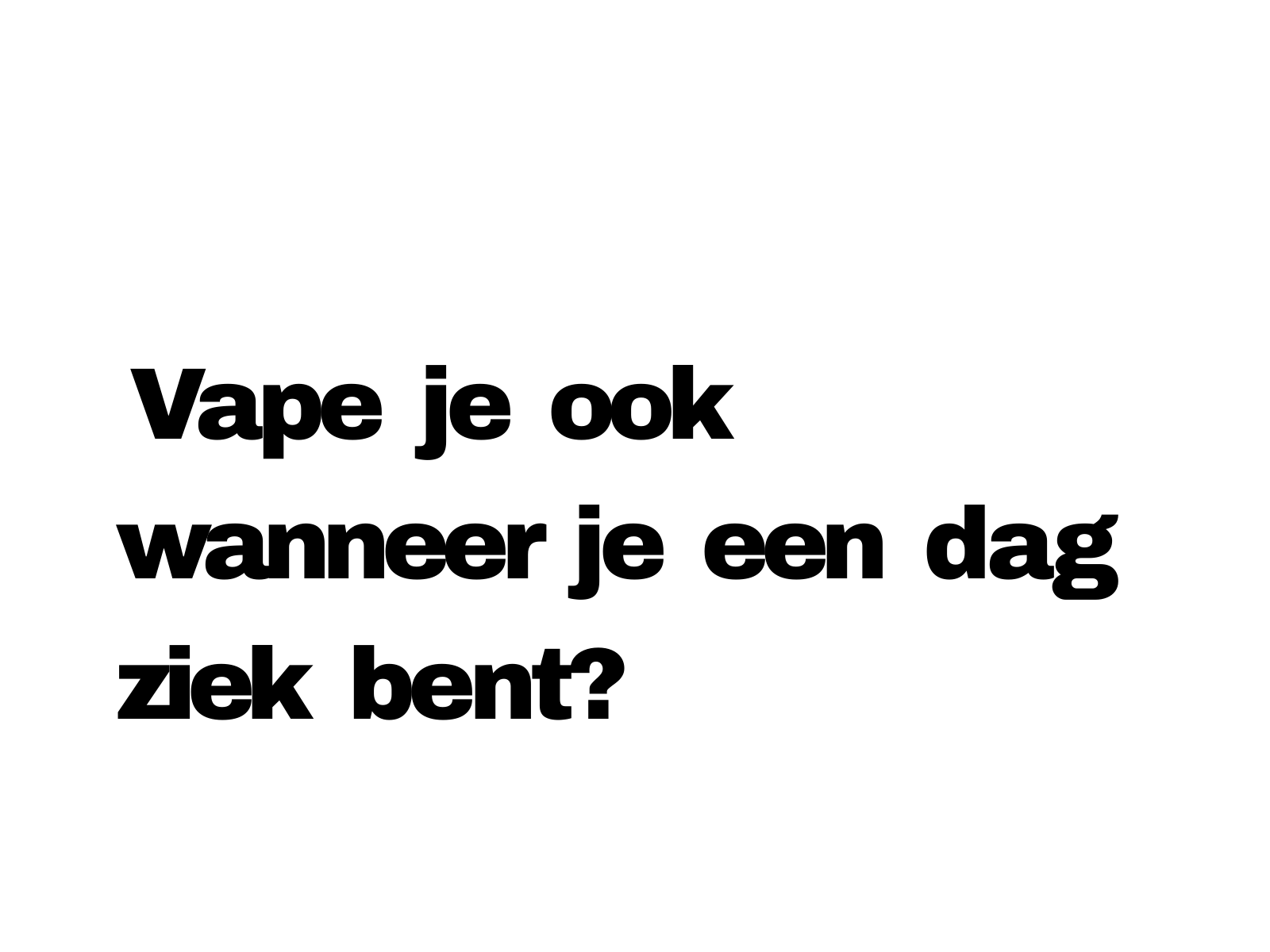

# Vape je ook wanneer je een dag ziek bent?